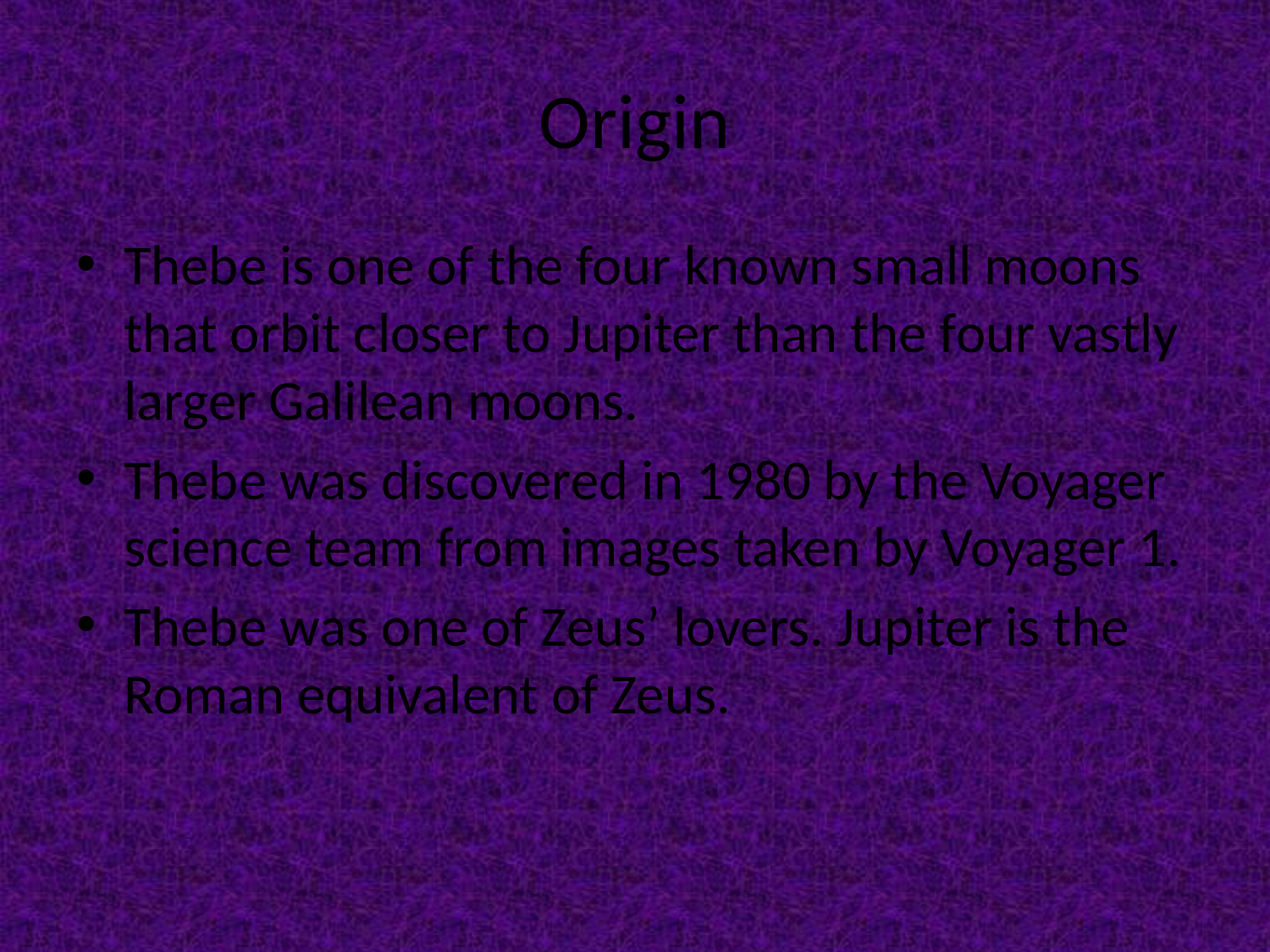

# Origin
Thebe is one of the four known small moons that orbit closer to Jupiter than the four vastly larger Galilean moons.
Thebe was discovered in 1980 by the Voyager science team from images taken by Voyager 1.
Thebe was one of Zeus’ lovers. Jupiter is the Roman equivalent of Zeus.